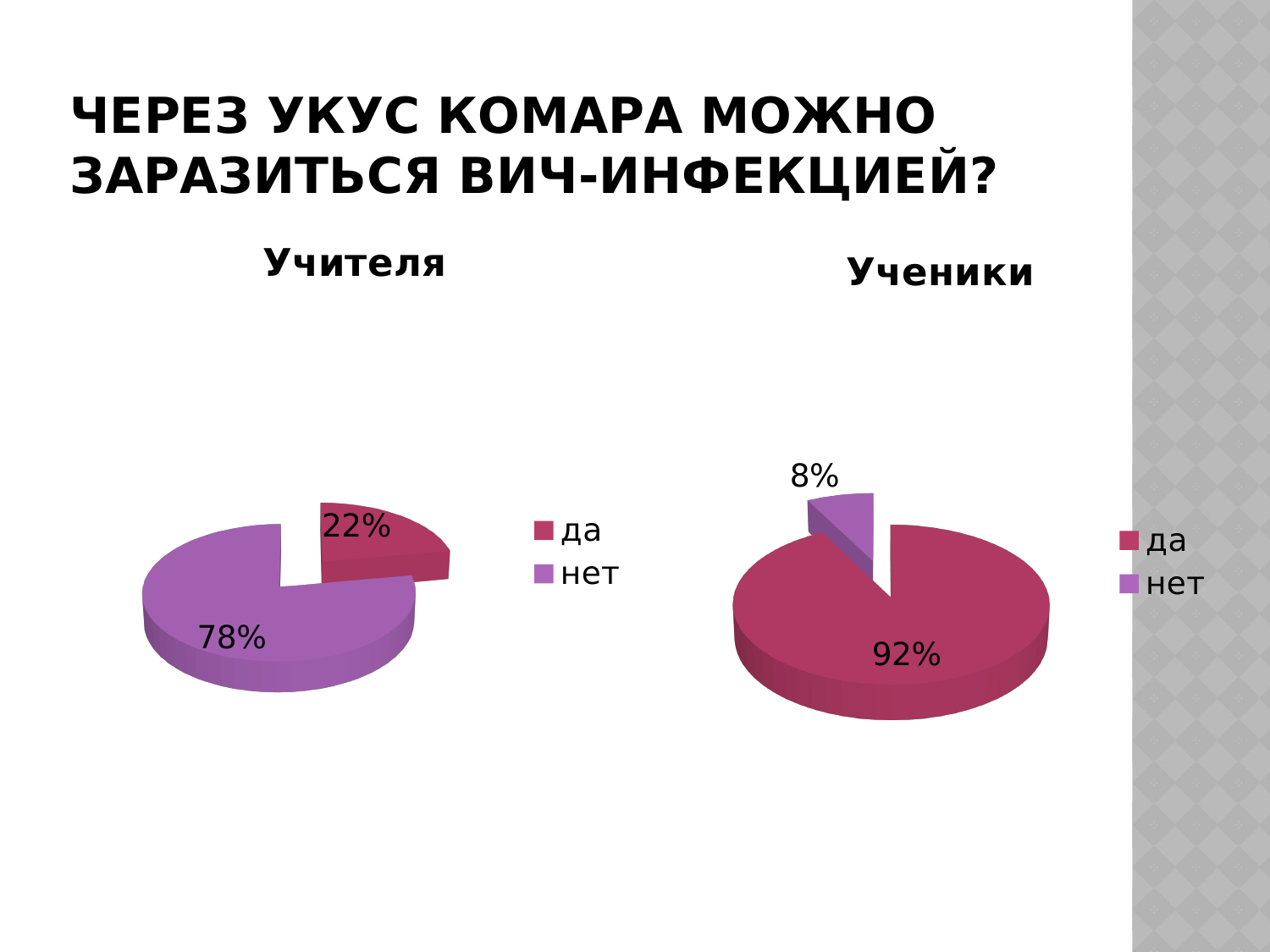

# Через укус комара можно заразиться ВИЧ-инфекцией?

[unsupported chart]

[unsupported chart]